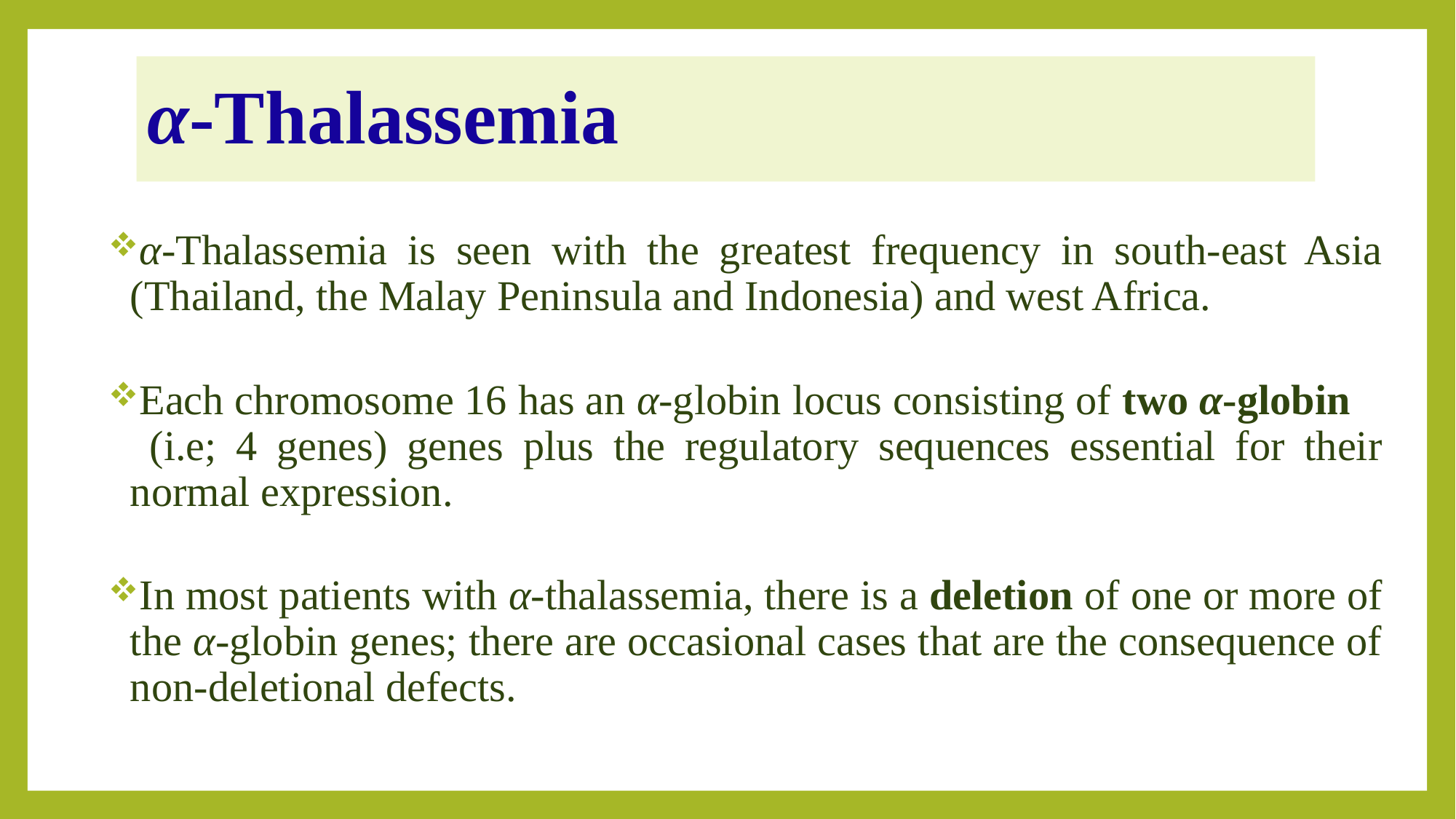

# α-Thalassemia
α-Thalassemia is seen with the greatest frequency in south-east Asia (Thailand, the Malay Peninsula and Indonesia) and west Africa.

Each chromosome 16 has an α-globin locus consisting of two α-globin     (i.e; 4 genes) genes plus the regulatory sequences essential for their normal expression.

In most patients with α-thalassemia, there is a deletion of one or more of the α-globin genes; there are occasional cases that are the consequence of non-deletional defects.